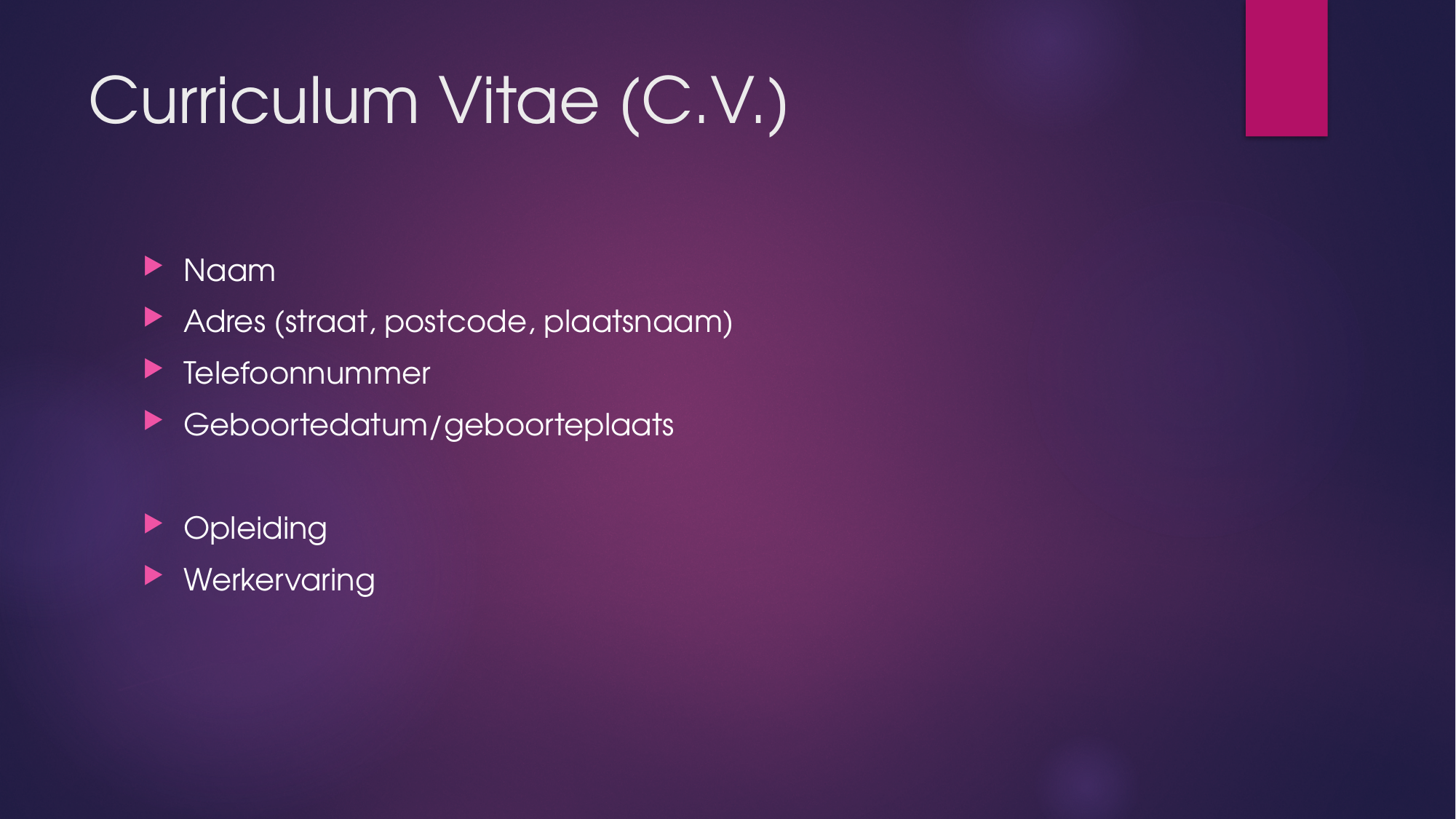

# Curriculum Vitae (C.V.)
Naam
Adres (straat, postcode, plaatsnaam)
Telefoonnummer
Geboortedatum/geboorteplaats

Opleiding
Werkervaring